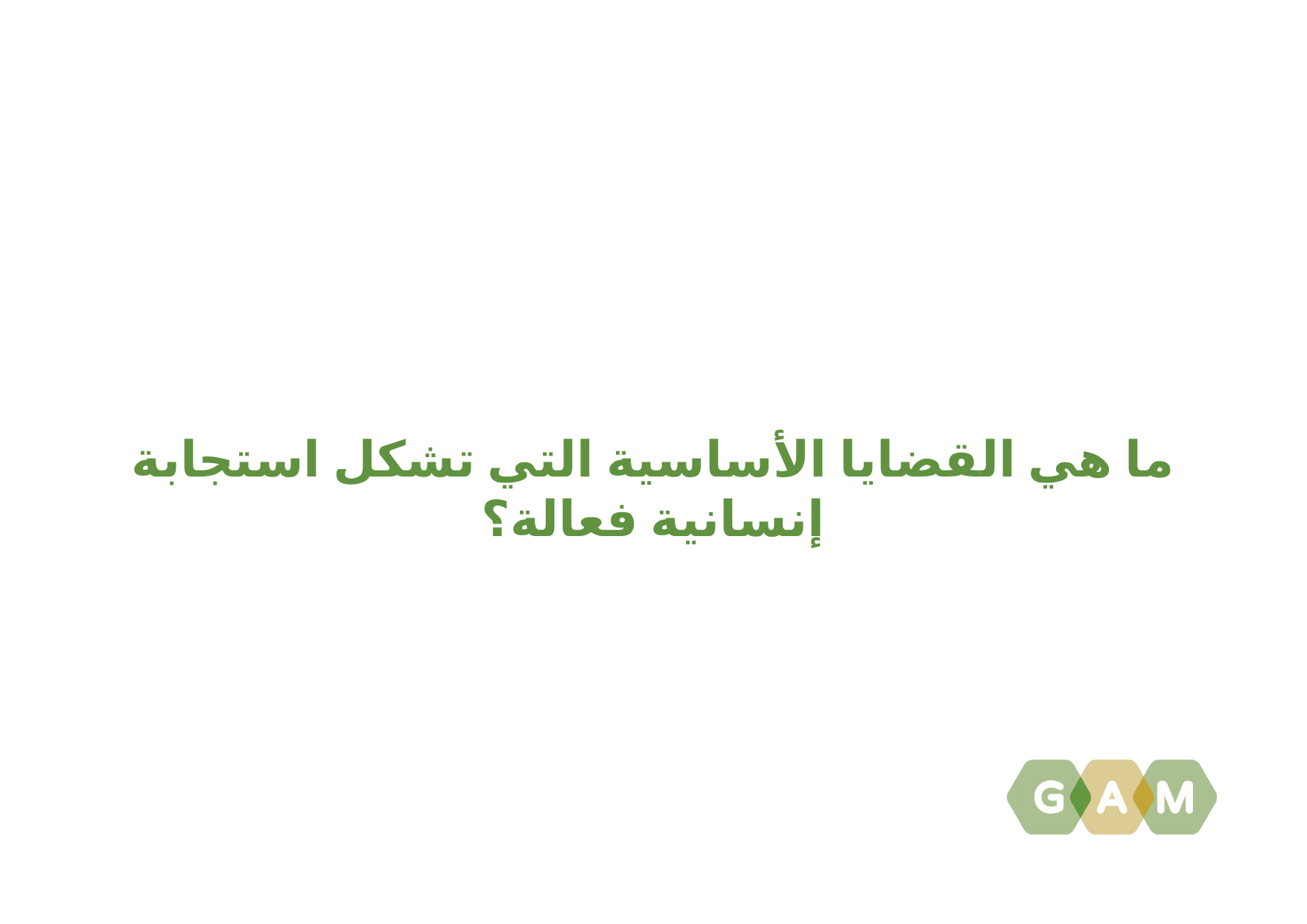

ما هي القضايا الأساسية التي تشكل استجابة إنسانية فعالة؟